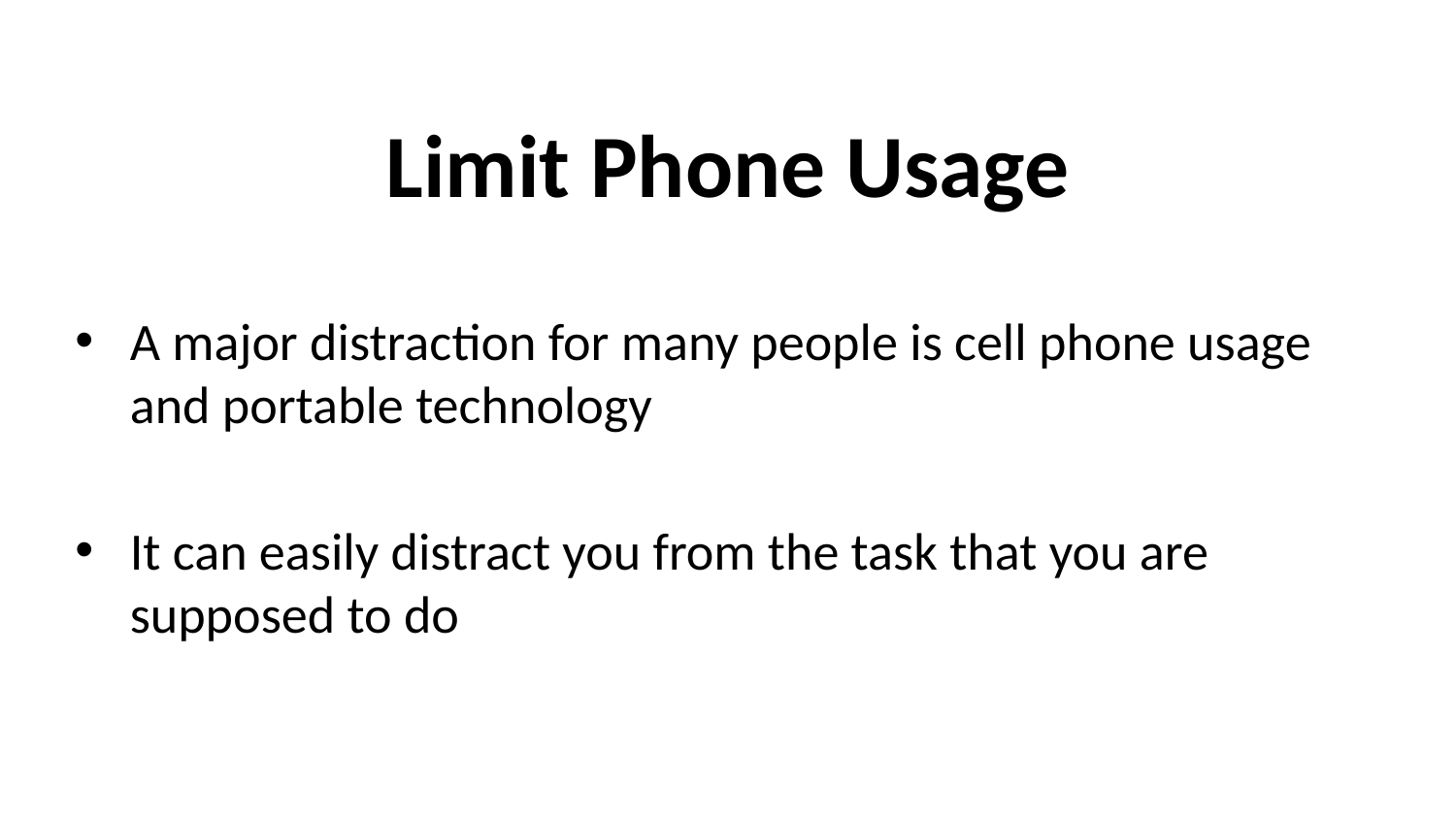

# Limit Phone Usage
A major distraction for many people is cell phone usage and portable technology

It can easily distract you from the task that you are supposed to do